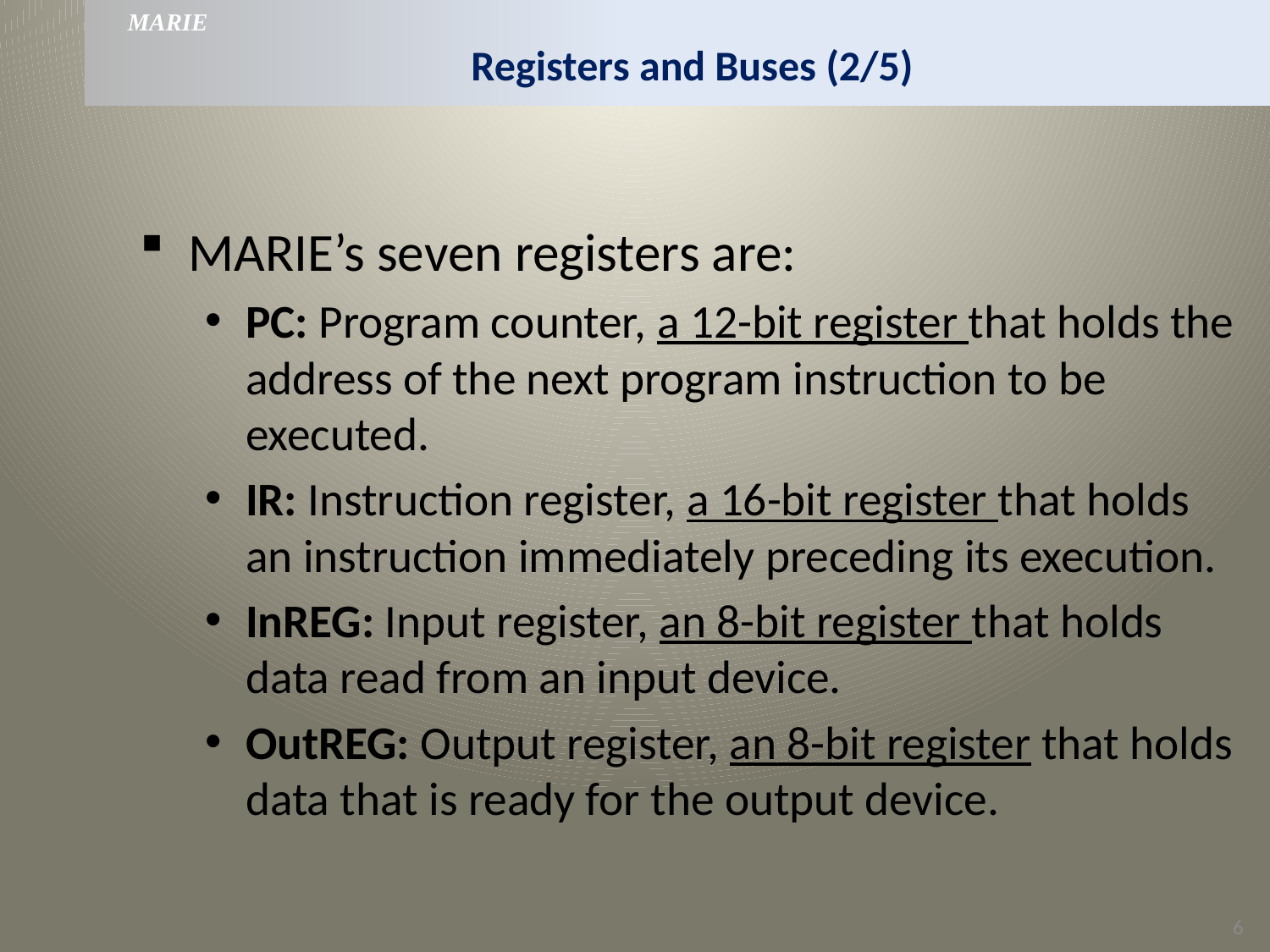

MARIE
# Registers and Buses (2/5)
MARIE’s seven registers are:
PC: Program counter, a 12-bit register that holds the address of the next program instruction to be executed.
IR: Instruction register, a 16-bit register that holds an instruction immediately preceding its execution.
InREG: Input register, an 8-bit register that holds data read from an input device.
OutREG: Output register, an 8-bit register that holds data that is ready for the output device.